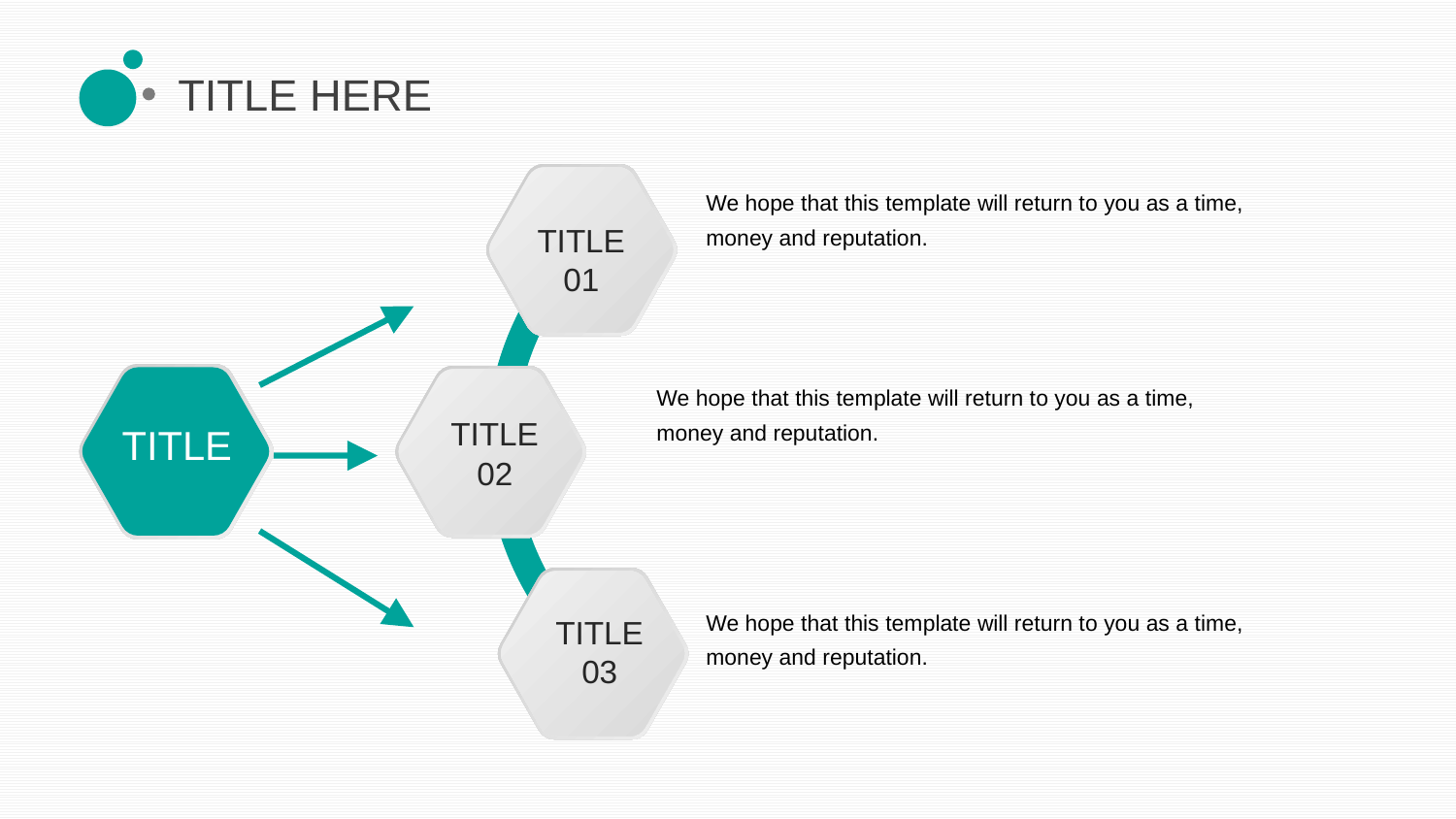

TITLE HERE

We hope that this template will return to you as a time, money and reputation.

TITLE
01

We hope that this template will return to you as a time, money and reputation.
TITLE
02
TITLE

We hope that this template will return to you as a time, money and reputation.
TITLE
03